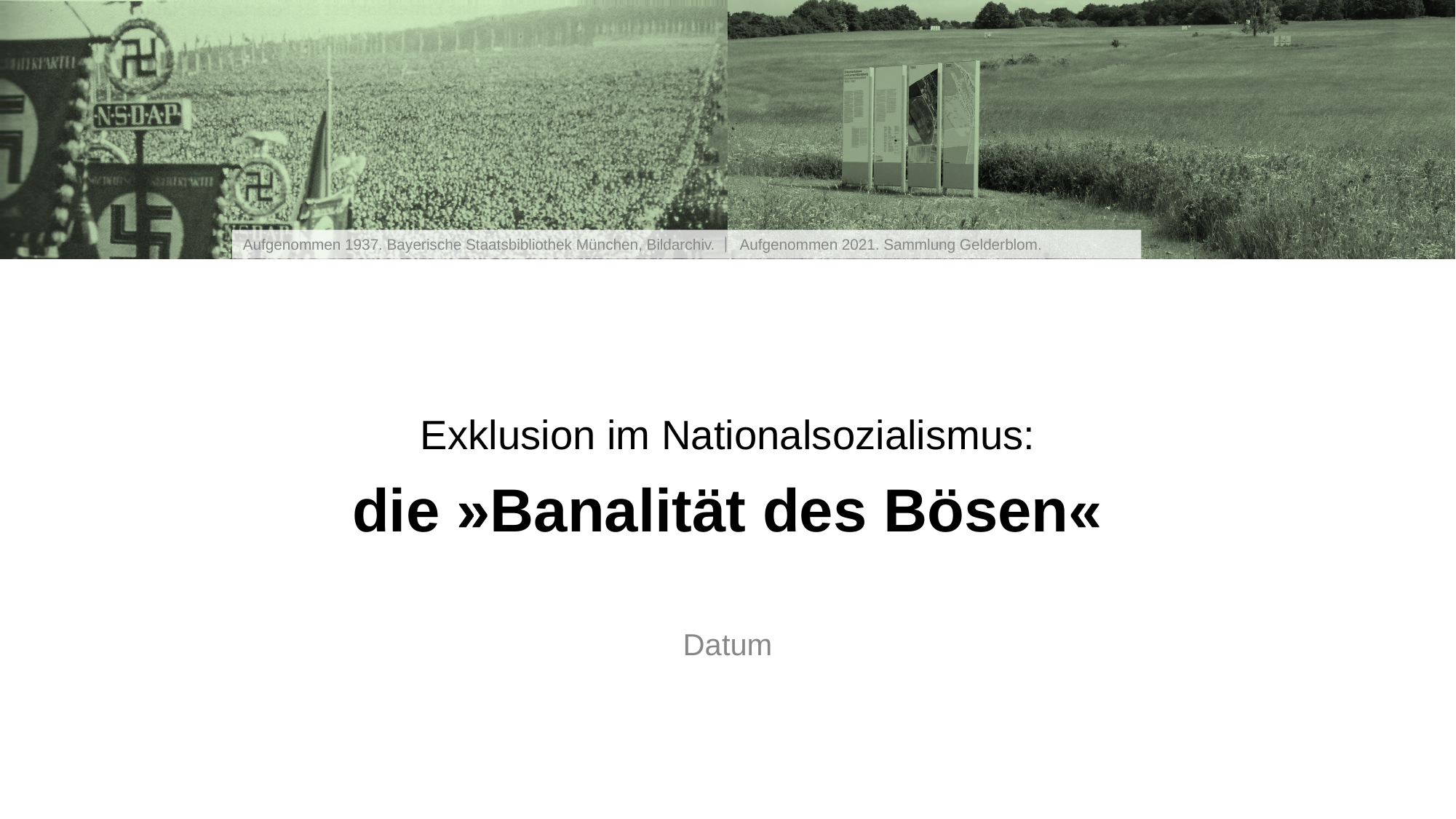

Exklusion im Nationalsozialismus:
die »Banalität des Bösen«
Datum